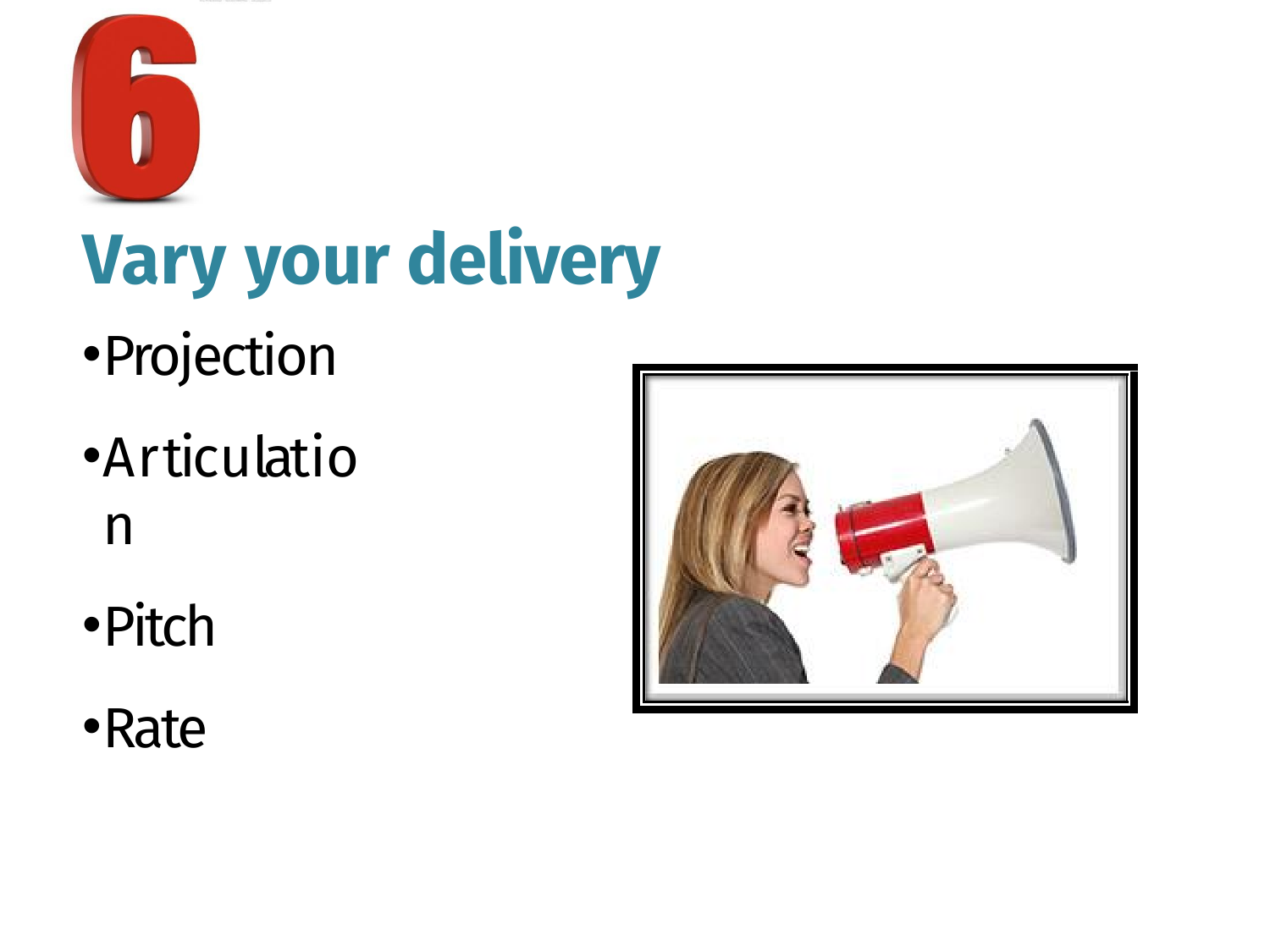

# Vary your delivery
Projection
Articulation
Pitch
Rate